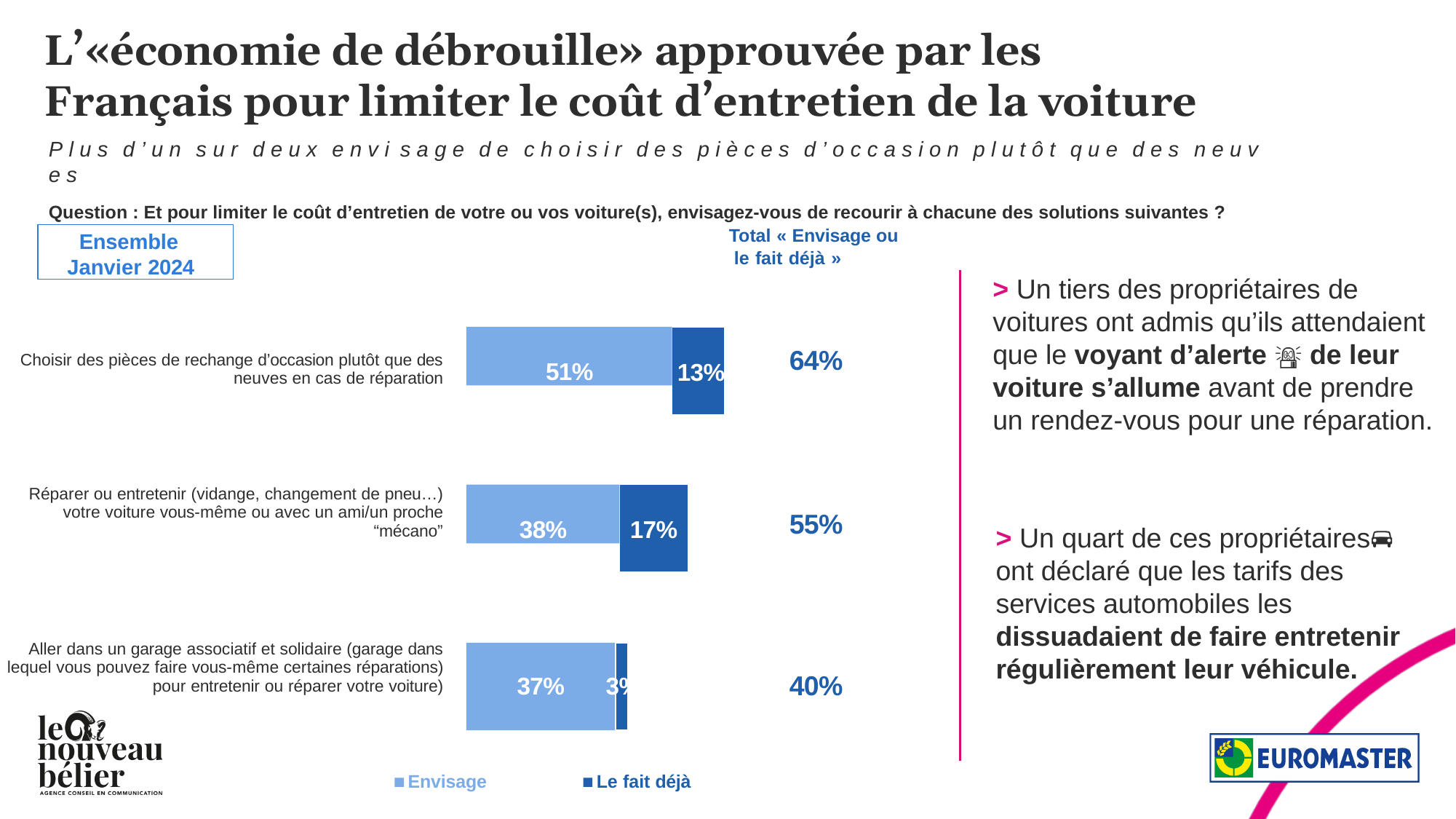

L’«économie de débrouille» approuvée par les Français pour limiter le coût d’entretien de la voiture
P l u s  d ’ u n  s u r  d e u x  e n v i  s a g e  d e  c h o i s i r  d e s  p i è c e s  d ’ o c c a s i o n  p l u t ô t  q u e  d e s  n e u v e s
Question : Et pour limiter le coût d’entretien de votre ou vos voiture(s), envisagez-vous de recourir à chacune des solutions suivantes ?
Total « Envisage ou le fait déjà »
Ensemble Janvier 2024
> Un tiers des propriétaires de voitures ont admis qu’ils attendaient que le voyant d’alerte 🚨 de leur voiture s’allume avant de prendre un rendez-vous pour une réparation.

51%

13%
| 64% |
| --- |
| 55% |
| 40% |
| Choisir des pièces de rechange d’occasion plutôt que des neuves en cas de réparation |
| --- |
| Réparer ou entretenir (vidange, changement de pneu…) votre voiture vous-même ou avec un ami/un proche “mécano” |
| Aller dans un garage associatif et solidaire (garage dans lequel vous pouvez faire vous-même certaines réparations) pour entretenir ou réparer votre voiture) |

38%

17%
> Un quart de ces propriétaires🚘 ont déclaré que les tarifs des services automobiles les dissuadaient de faire entretenir régulièrement leur véhicule.

37%	3%
Envisage
Le fait déjà